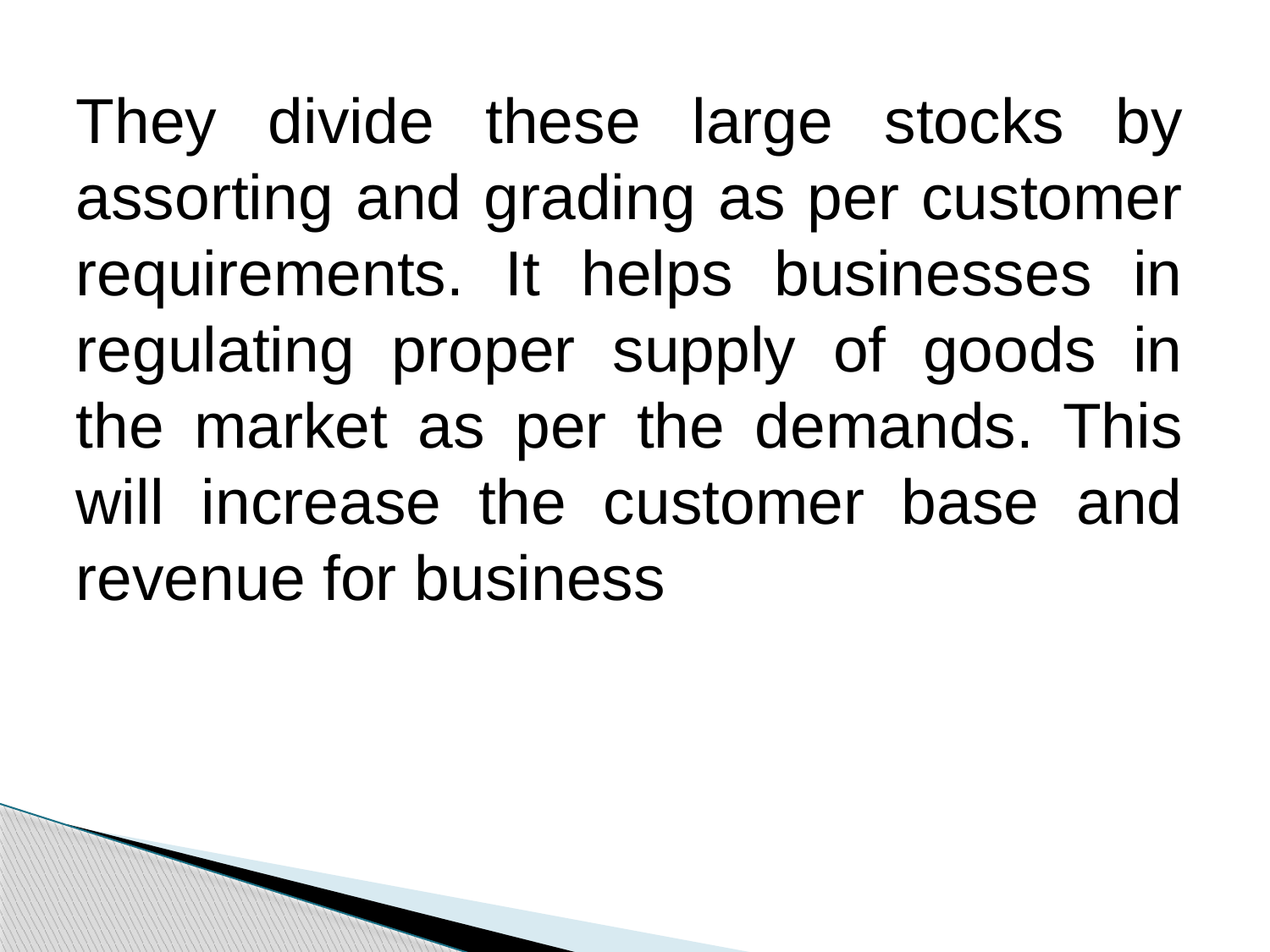

They divide these large stocks by assorting and grading as per customer requirements. It helps businesses in regulating proper supply of goods in the market as per the demands. This will increase the customer base and revenue for business